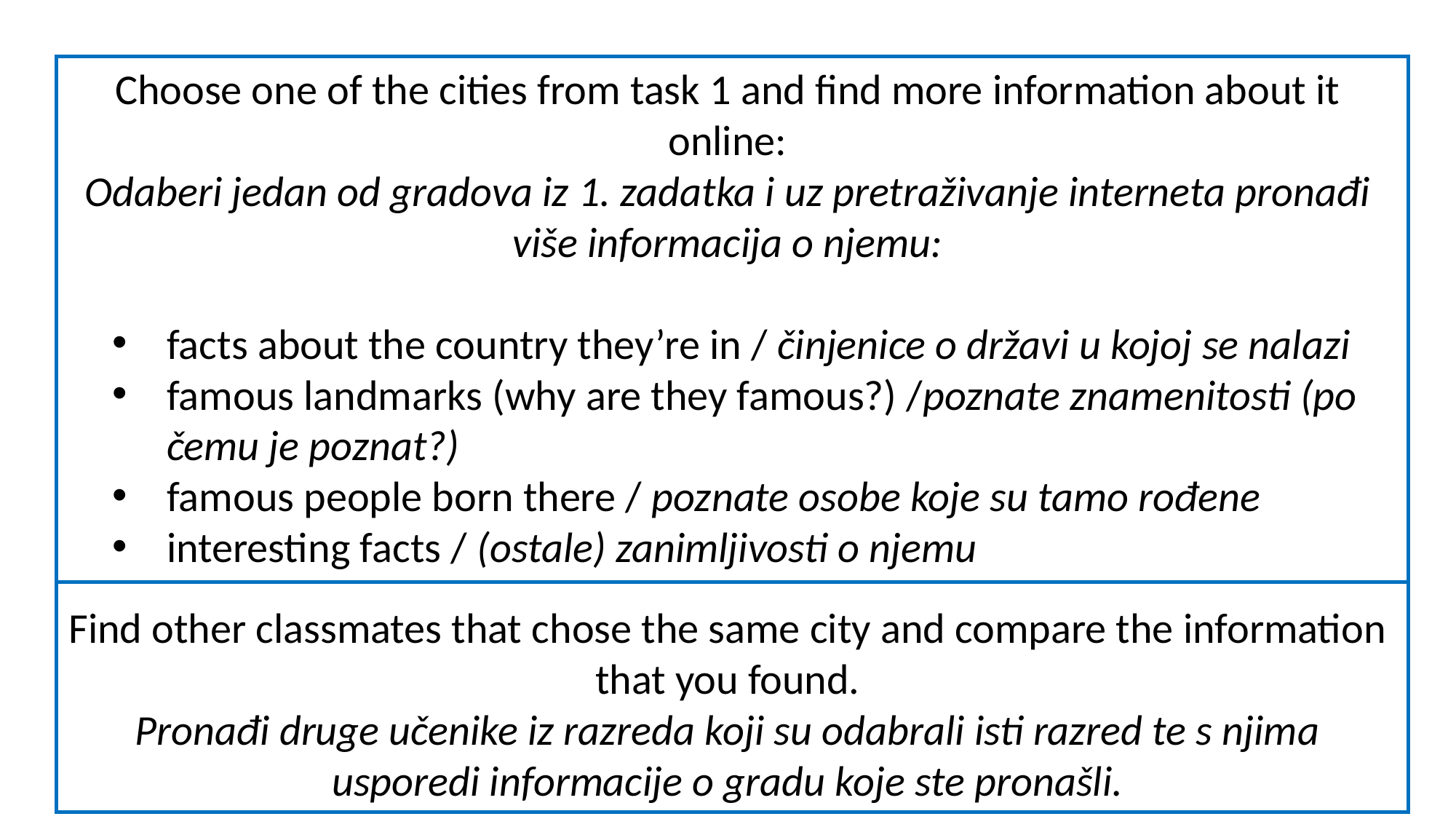

Choose one of the cities from task 1 and find more information about it online:
Odaberi jedan od gradova iz 1. zadatka i uz pretraživanje interneta pronađi više informacija o njemu:

facts about the country they’re in / činjenice o državi u kojoj se nalazi
famous landmarks (why are they famous?) /poznate znamenitosti (po čemu je poznat?)
famous people born there / poznate osobe koje su tamo rođene
interesting facts / (ostale) zanimljivosti o njemu

Find other classmates that chose the same city and compare the information that you found.
Pronađi druge učenike iz razreda koji su odabrali isti razred te s njima usporedi informacije o gradu koje ste pronašli.